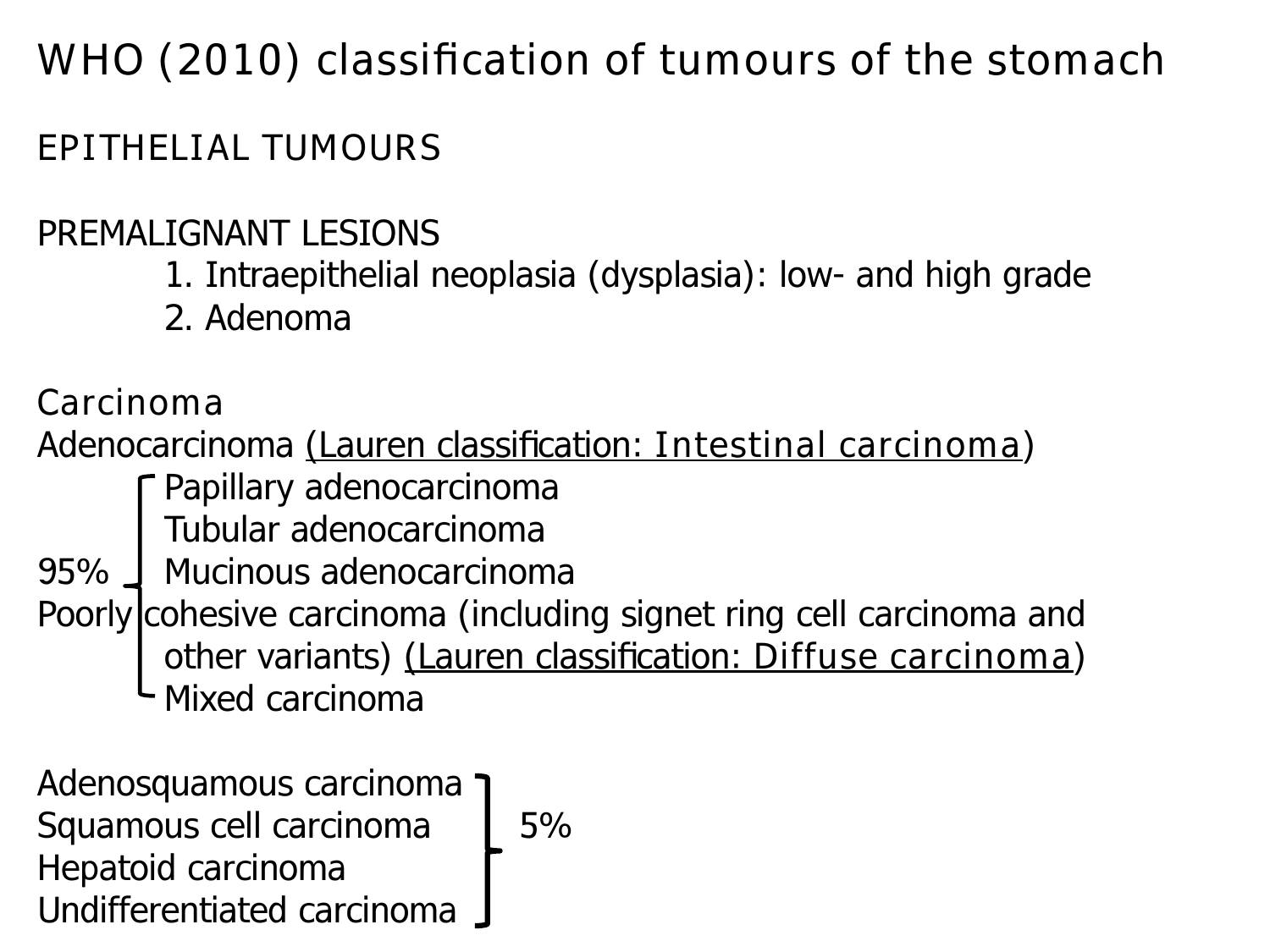

WHO (2010) classification of tumours of the stomach

EPITHELIAL TUMOURS

PREMALIGNANT LESIONS
	1. Intraepithelial neoplasia (dysplasia): low- and high grade
	2. Adenoma

Carcinoma
Adenocarcinoma (Lauren classification: Intestinal carcinoma)
	Papillary adenocarcinoma
	Tubular adenocarcinoma
95% 	Mucinous adenocarcinoma                                            	Poorly cohesive carcinoma (including signet ring cell carcinoma and 		other variants) (Lauren classification: Diffuse carcinoma)
	Mixed carcinoma

Adenosquamous carcinoma
Squamous cell carcinoma        5%
Hepatoid carcinoma
Undifferentiated carcinoma